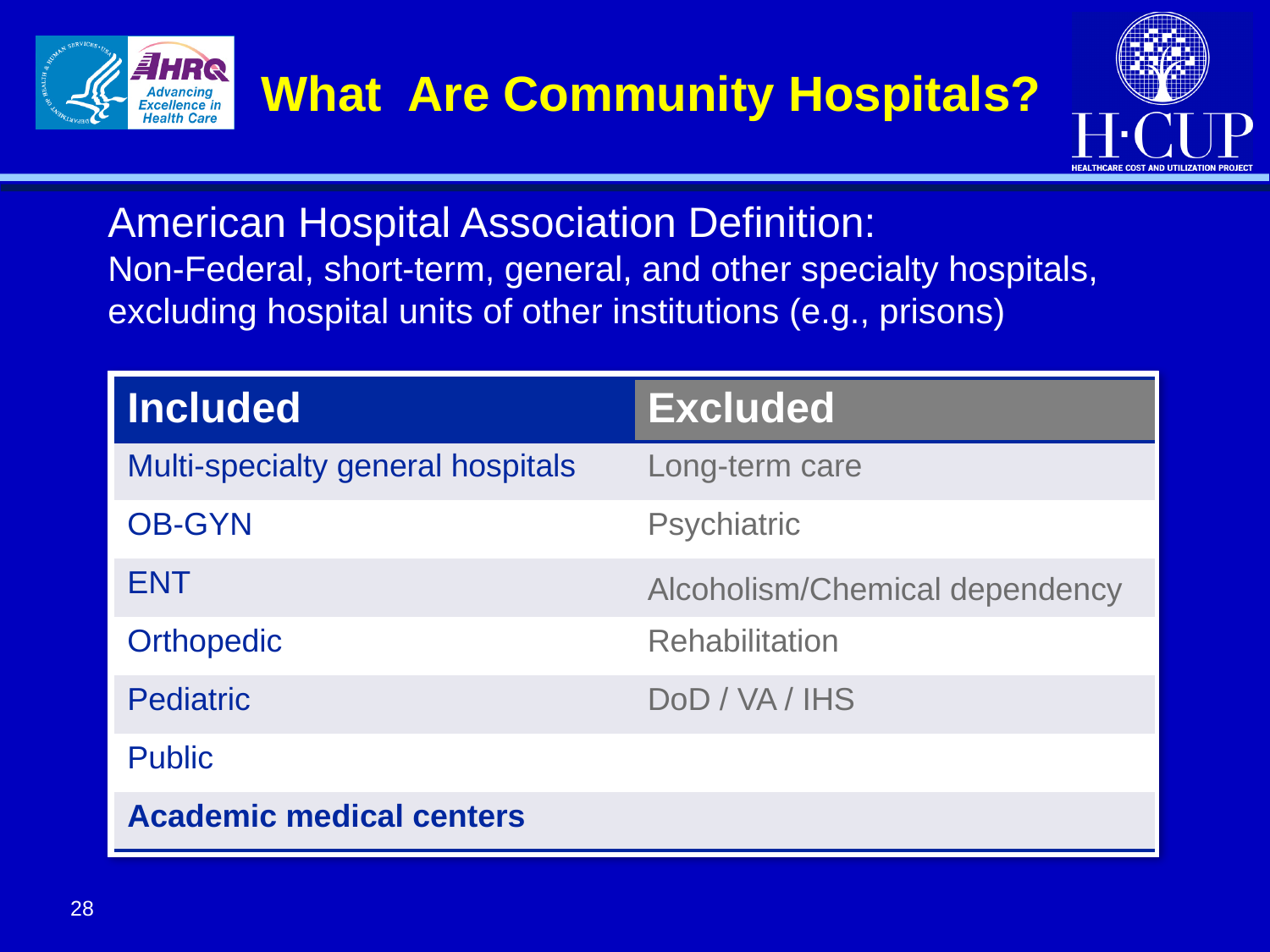

# What  Are Community Hospitals?
American Hospital Association Definition:
Non-Federal, short-term, general, and other specialty hospitals, excluding hospital units of other institutions (e.g., prisons)

| Included | Excluded |
| --- | --- |
| Multi-specialty general hospitals | Long-term care |
| OB-GYN | Psychiatric |
| ENT | Alcoholism/Chemical dependency |
| Orthopedic | Rehabilitation |
| Pediatric | DoD / VA / IHS |
| Public |  |
| Academic medical centers |  |
28